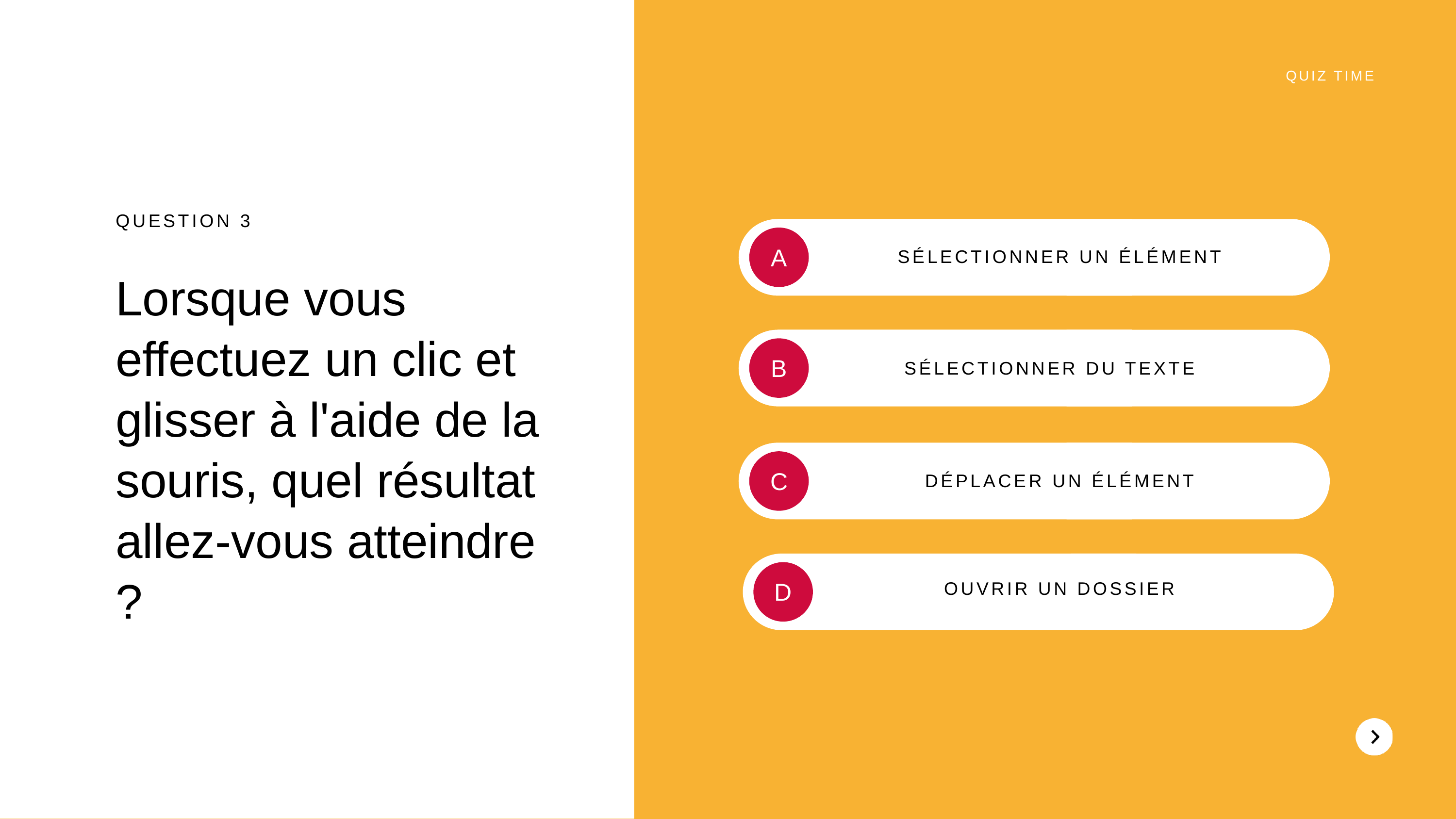

QUIZ TIME
QUESTION 3
Lorsque vous effectuez un clic et glisser à l'aide de la souris, quel résultat allez-vous atteindre ?

A
SÉLECTIONNER UN ÉLÉMENT

B
SÉLECTIONNER DU TEXTE

C
DÉPLACER UN ÉLÉMENT

D
OUVRIR UN DOSSIER